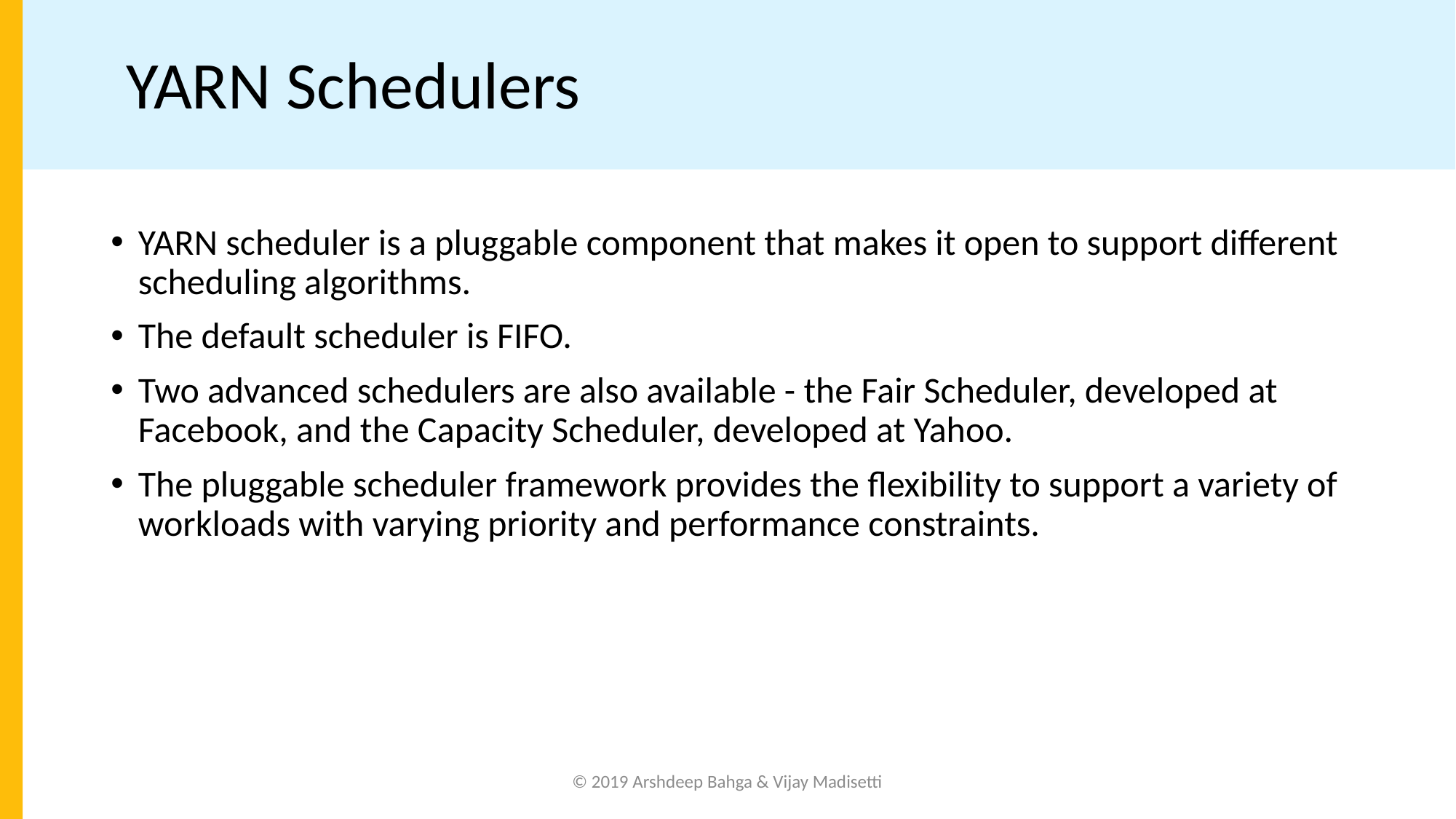

# YARN Schedulers
YARN scheduler is a pluggable component that makes it open to support different scheduling algorithms.
The default scheduler is FIFO.
Two advanced schedulers are also available - the Fair Scheduler, developed at Facebook, and the Capacity Scheduler, developed at Yahoo.
The pluggable scheduler framework provides the flexibility to support a variety of workloads with varying priority and performance constraints.
© 2019 Arshdeep Bahga & Vijay Madisetti